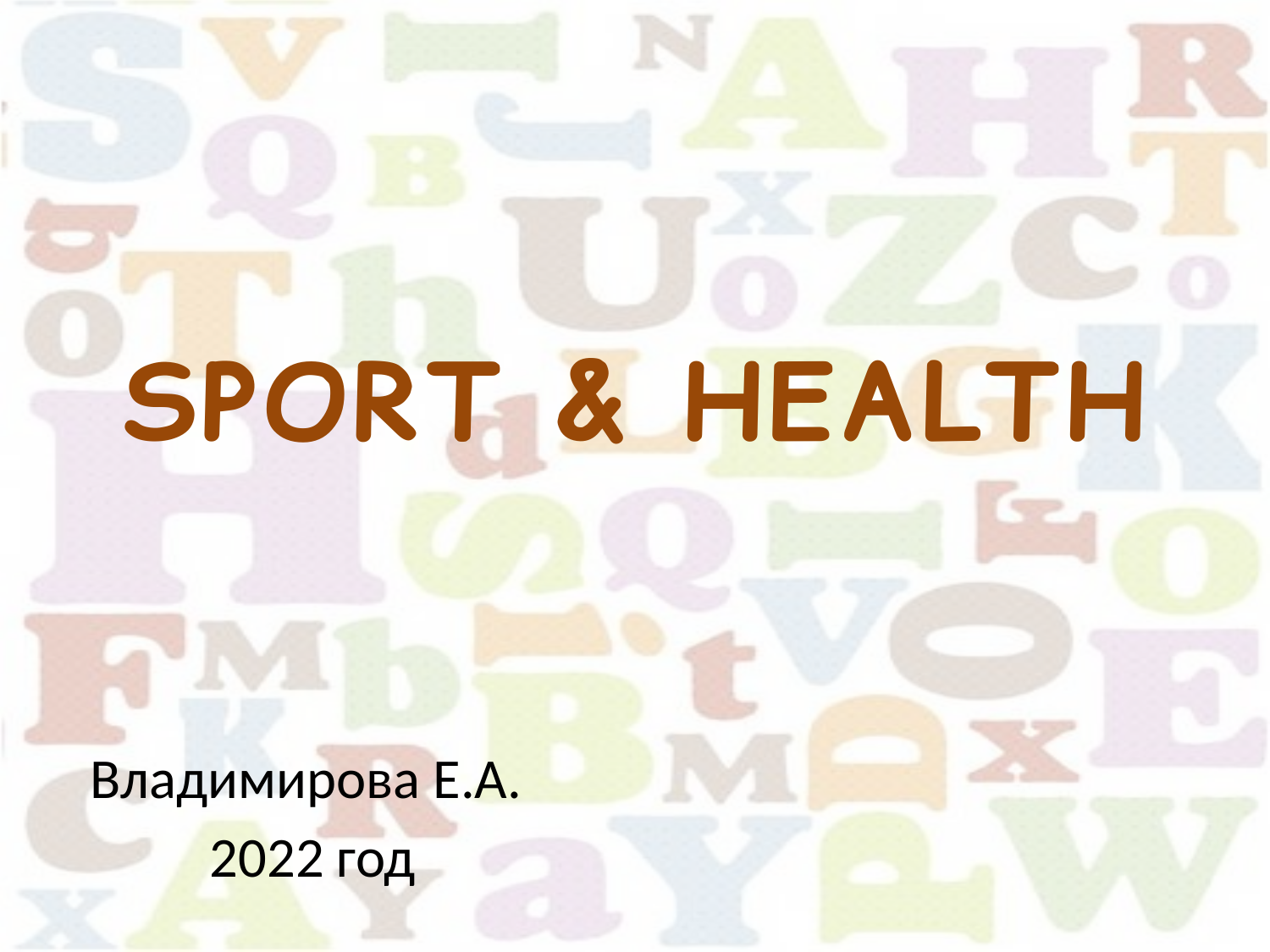

# SPORT & HEALTH
Владимирова Е.А.
 2022 год